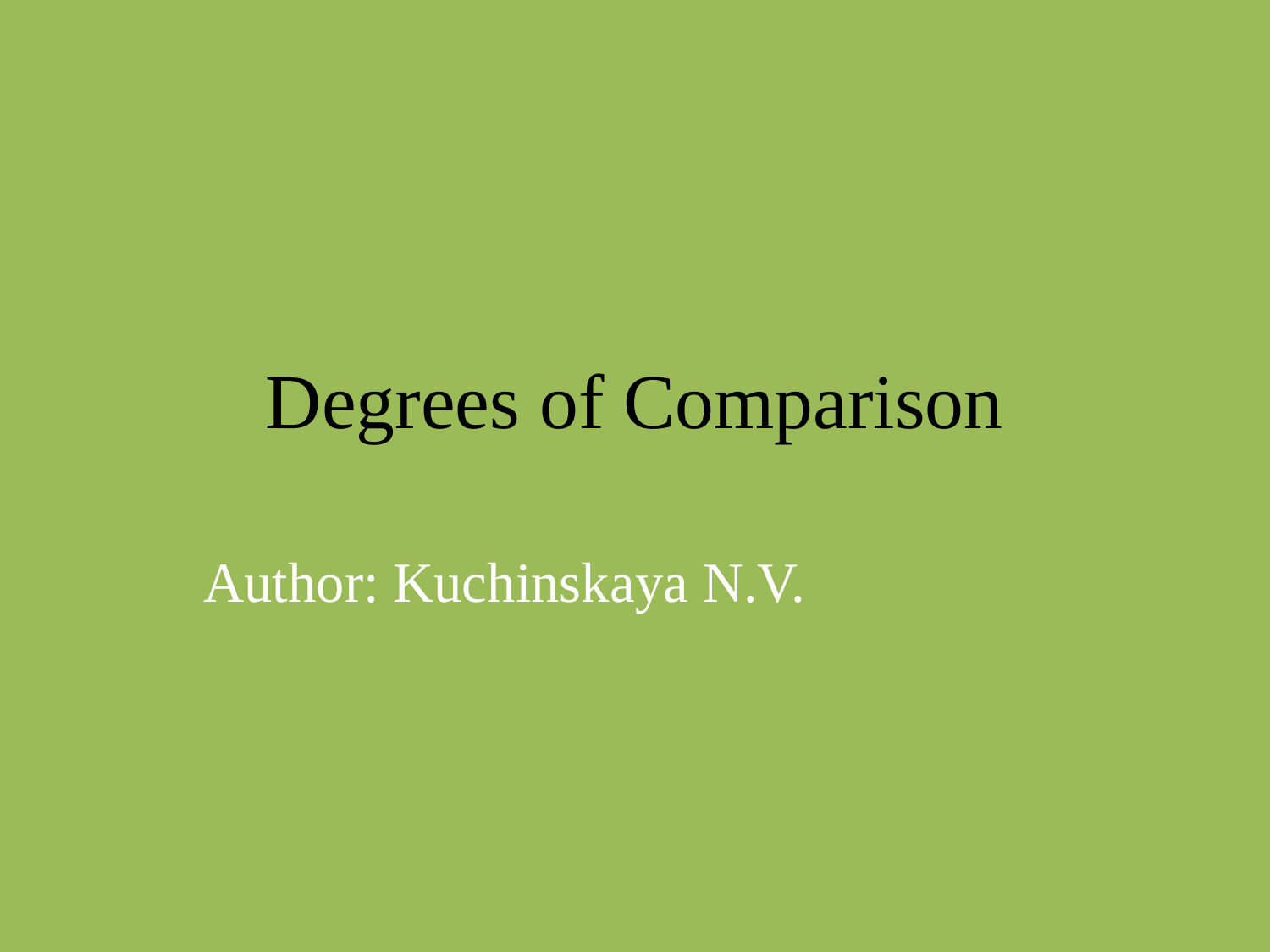

# Degrees of Comparison
Author: Kuchinskaya N.V.